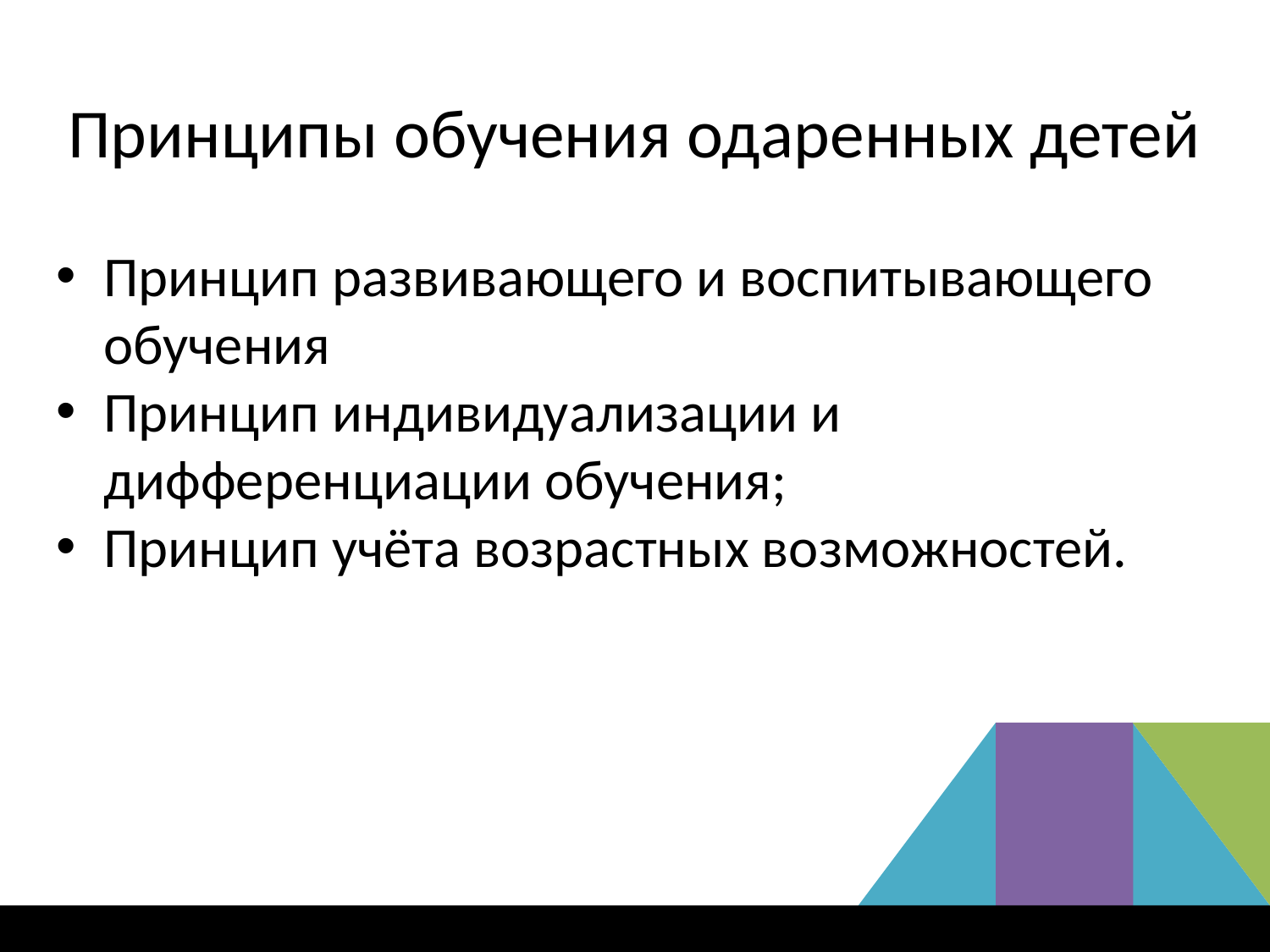

# Принципы обучения одаренных детей
Принцип развивающего и воспитывающего обучения
Принцип индивидуализации и дифференциации обучения;
Принцип учёта возрастных возможностей.